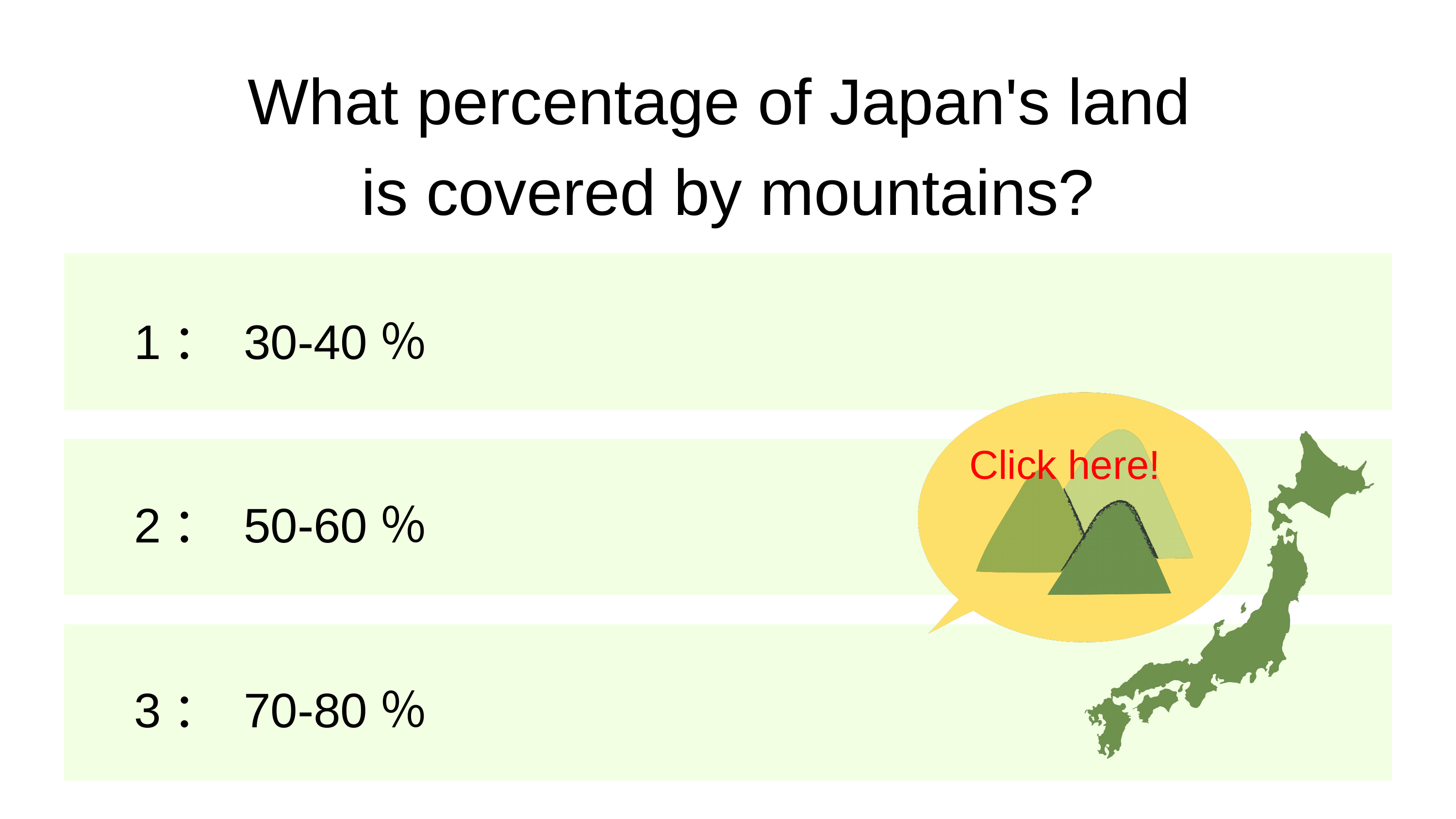

What percentage of Japan's land
is covered by mountains?

1： 30-40％

Click here!

2： 50-60％

3： 70-80％